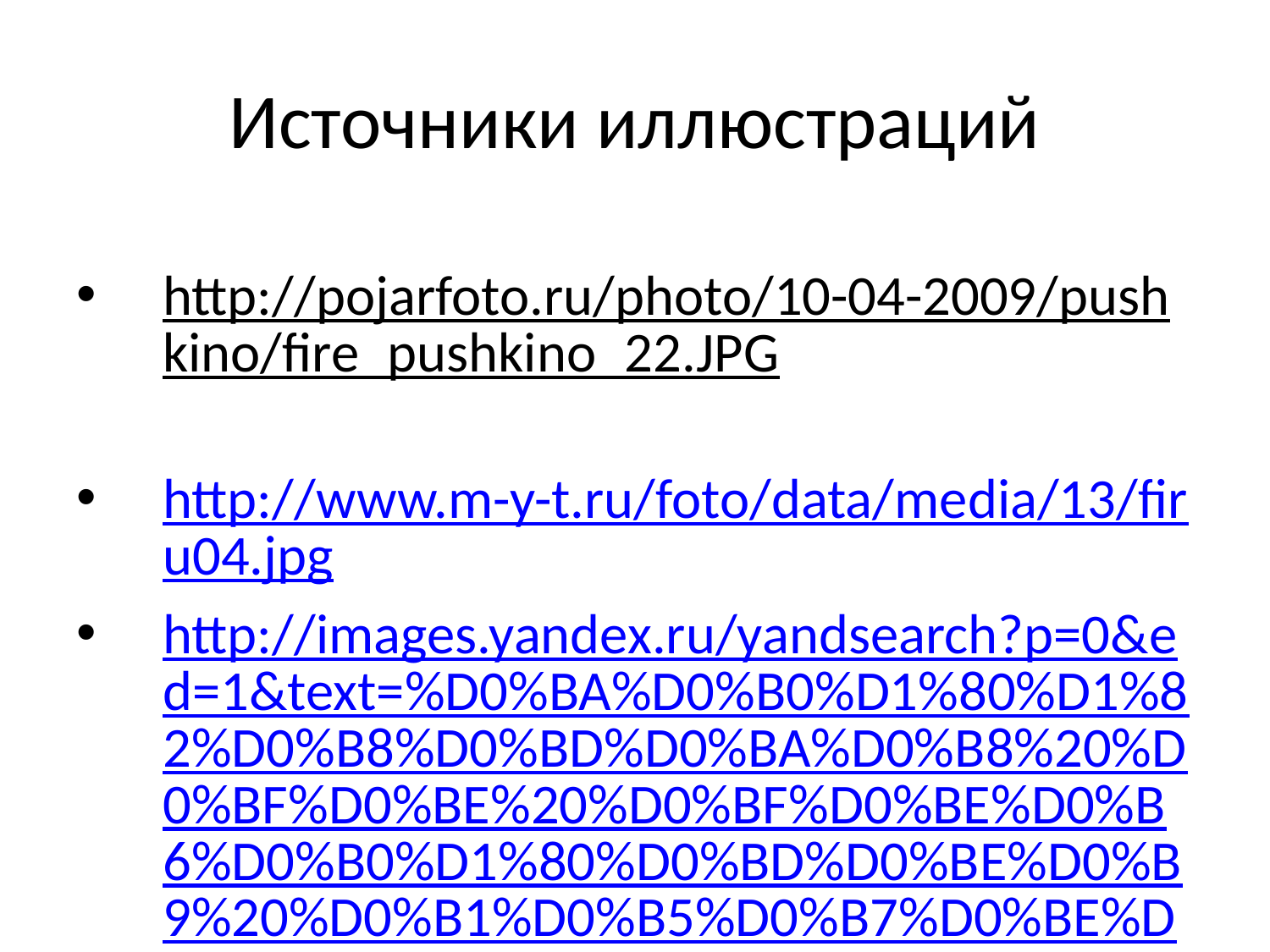

# Источники иллюстраций

http://pojarfoto.ru/photo/10-04-2009/pushkino/fire_pushkino_22.JPG
http://www.m-y-t.ru/foto/data/media/13/firu04.jpg
http://images.yandex.ru/yandsearch?p=0&ed=1&text=%D0%BA%D0%B0%D1%80%D1%82%D0%B8%D0%BD%D0%BA%D0%B8%20%D0%BF%D0%BE%20%D0%BF%D0%BE%D0%B6%D0%B0%D1%80%D0%BD%D0%BE%D0%B9%20%D0%B1%D0%B5%D0%B7%D0%BE%D0%BF%D0%B0%D1%81%D0%BD%D0%BE%D1%81%D1%82%D0%B8&stype=image
http://images.yandex.ru/search?text=%D0%B3%D0%BE%D1%80%D1%8F%D1%89%D0%B8%D0%B9%20%D0%BA%D0%BE%D0%BC%D0%BF%D1%8C%D1%8E%D1%82%D0%B5%D1%80&stype=image
http://images.yandex.ru/yandsearch?p=1&ed=1&text=%D0%BE%D1%81%D0%BD%D0%BE%D0%B2%D0%BD%D1%8B%D0%B5%20%D0%BF%D1%80%D0%B8%D1%87%D0%B8%D0%BD%D1%8B%20%D0%BF%D0%BE%D0%B6%D0%B0%D1%80%D0%BE%D0%B2&stype=image
http://images.yandex.ru/search?p=3&ed=1&text=%D0%BF%D0%BE%D0%BC%D0%BE%D1%89%D1%8C%20%D0%B3%D0%BE%D1%80%D1%8F%D1%89%D0%B5%D0%BC%D1%83%20%D1%87%D0%B5%D0%BB%D0%BE%D0%B2%D0%B5%D0%BA%D1%83&stype=image